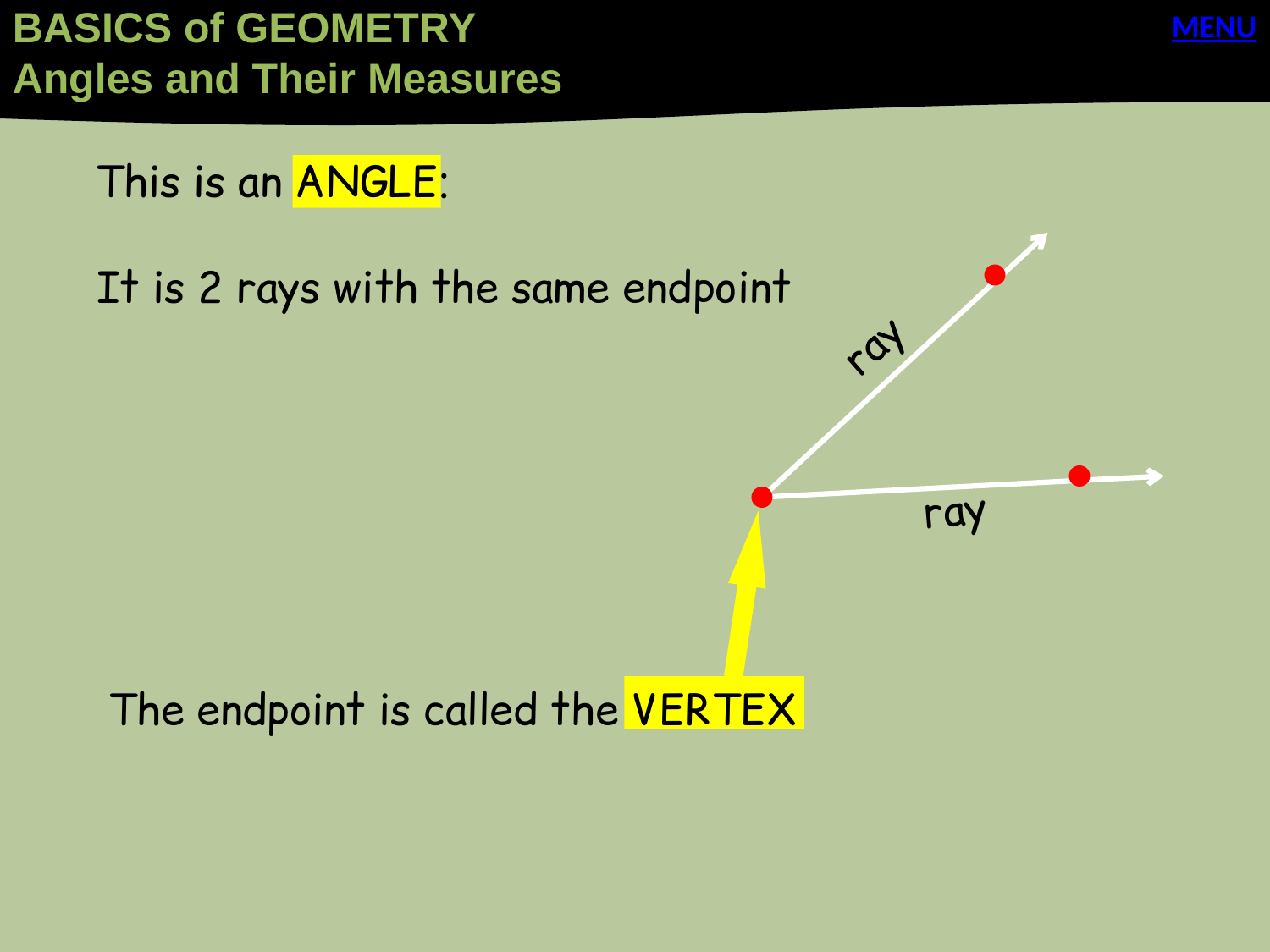

BASICS of GEOMETRY
Angles and Their Measures
MENU
This is an ANGLE:

It is 2 rays with the same endpoint
ray
ray

The endpoint is called the VERTEX